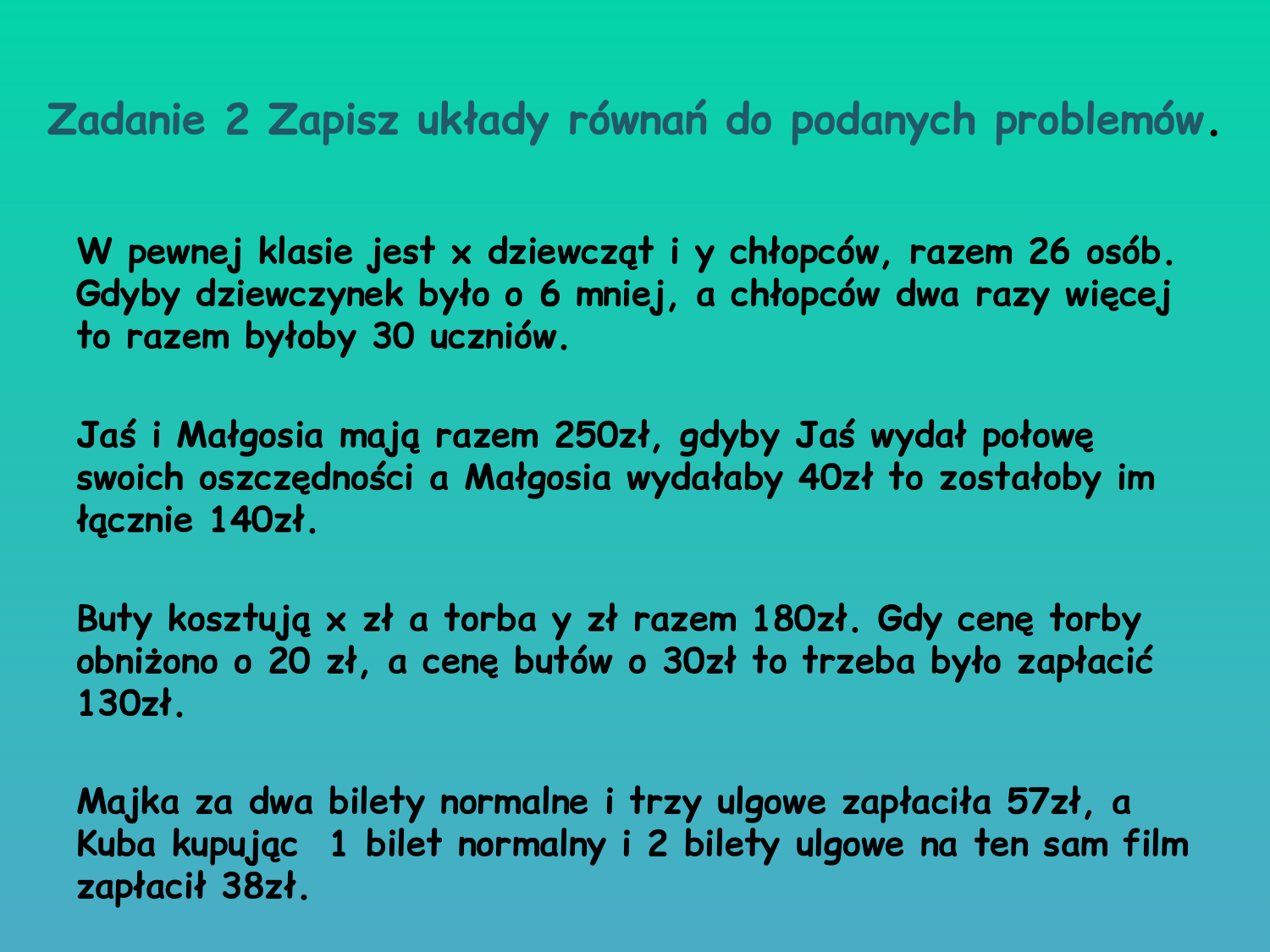

# Zadanie 2 Zapisz układy równań do podanych problemów.
W pewnej klasie jest x dziewcząt i y chłopców, razem 26 osób. Gdyby dziewczynek było o 6 mniej, a chłopców dwa razy więcej to razem byłoby 30 uczniów.

Jaś i Małgosia mają razem 250zł, gdyby Jaś wydał połowę swoich oszczędności a Małgosia wydałaby 40zł to zostałoby im łącznie 140zł.

Buty kosztują x zł a torba y zł razem 180zł. Gdy cenę torby obniżono o 20 zł, a cenę butów o 30zł to trzeba było zapłacić 130zł.

Majka za dwa bilety normalne i trzy ulgowe zapłaciła 57zł, a Kuba kupując  1 bilet normalny i 2 bilety ulgowe na ten sam film zapłacił 38zł.